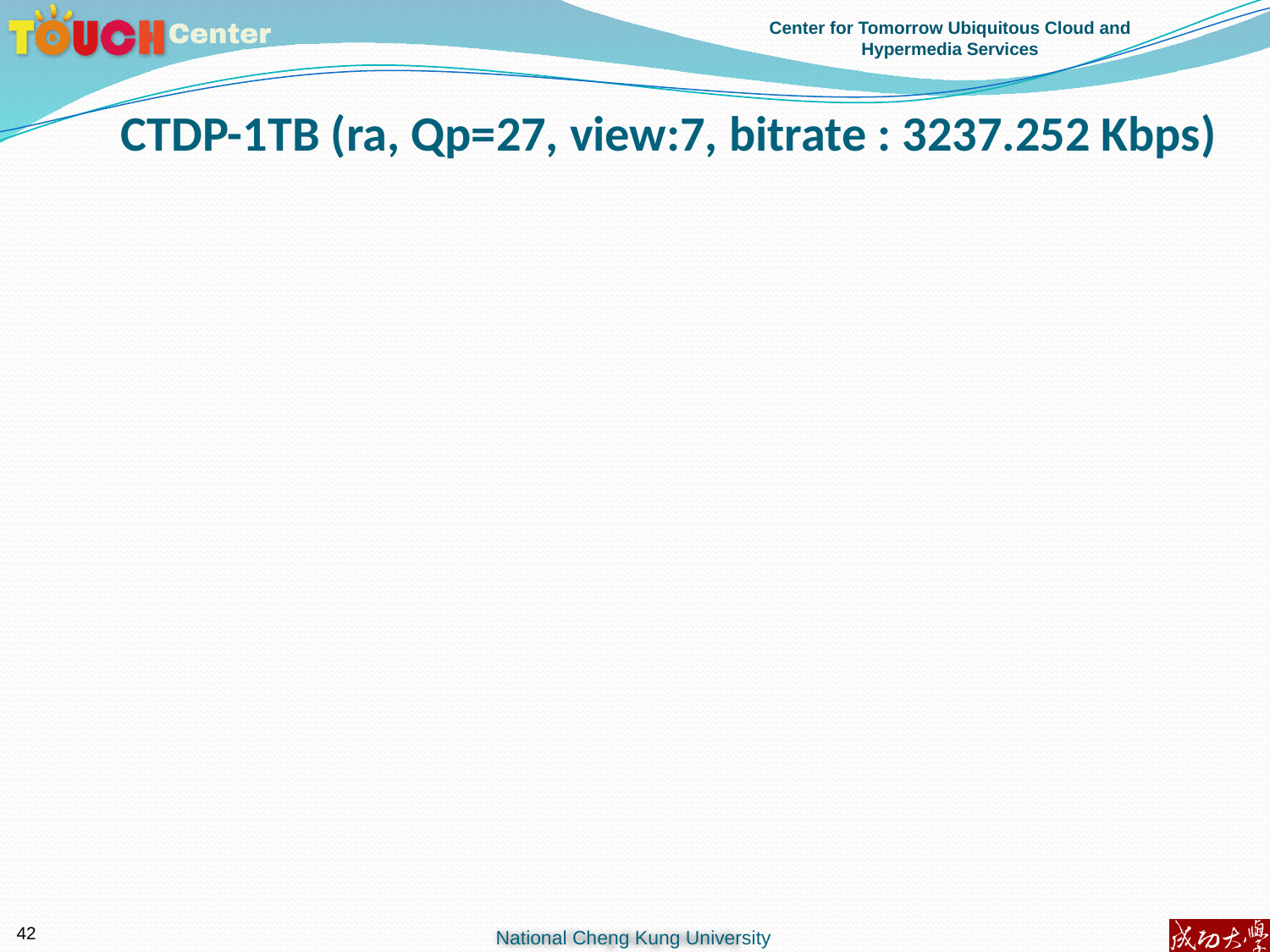

# CTDP-1TB (ra, Qp=27, view:7, bitrate : 3237.252 Kbps)